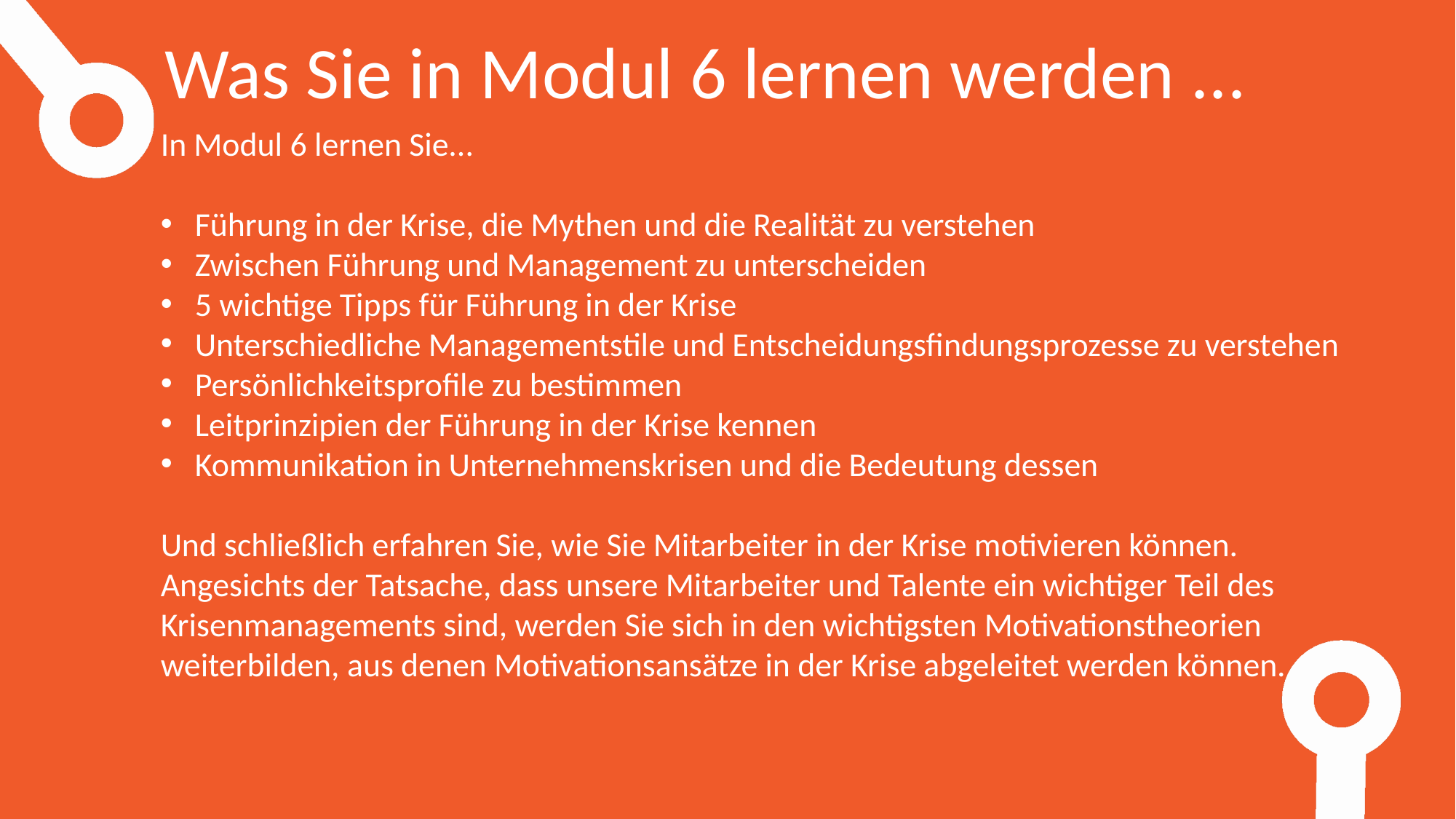

Was Sie in Modul 6 lernen werden ...
In Modul 6 lernen Sie...

Führung in der Krise, die Mythen und die Realität zu verstehen
Zwischen Führung und Management zu unterscheiden
5 wichtige Tipps für Führung in der Krise
Unterschiedliche Managementstile und Entscheidungsfindungsprozesse zu verstehen
Persönlichkeitsprofile zu bestimmen
Leitprinzipien der Führung in der Krise kennen
Kommunikation in Unternehmenskrisen und die Bedeutung dessen

Und schließlich erfahren Sie, wie Sie Mitarbeiter in der Krise motivieren können.
Angesichts der Tatsache, dass unsere Mitarbeiter und Talente ein wichtiger Teil des Krisenmanagements sind, werden Sie sich in den wichtigsten Motivationstheorien weiterbilden, aus denen Motivationsansätze in der Krise abgeleitet werden können.